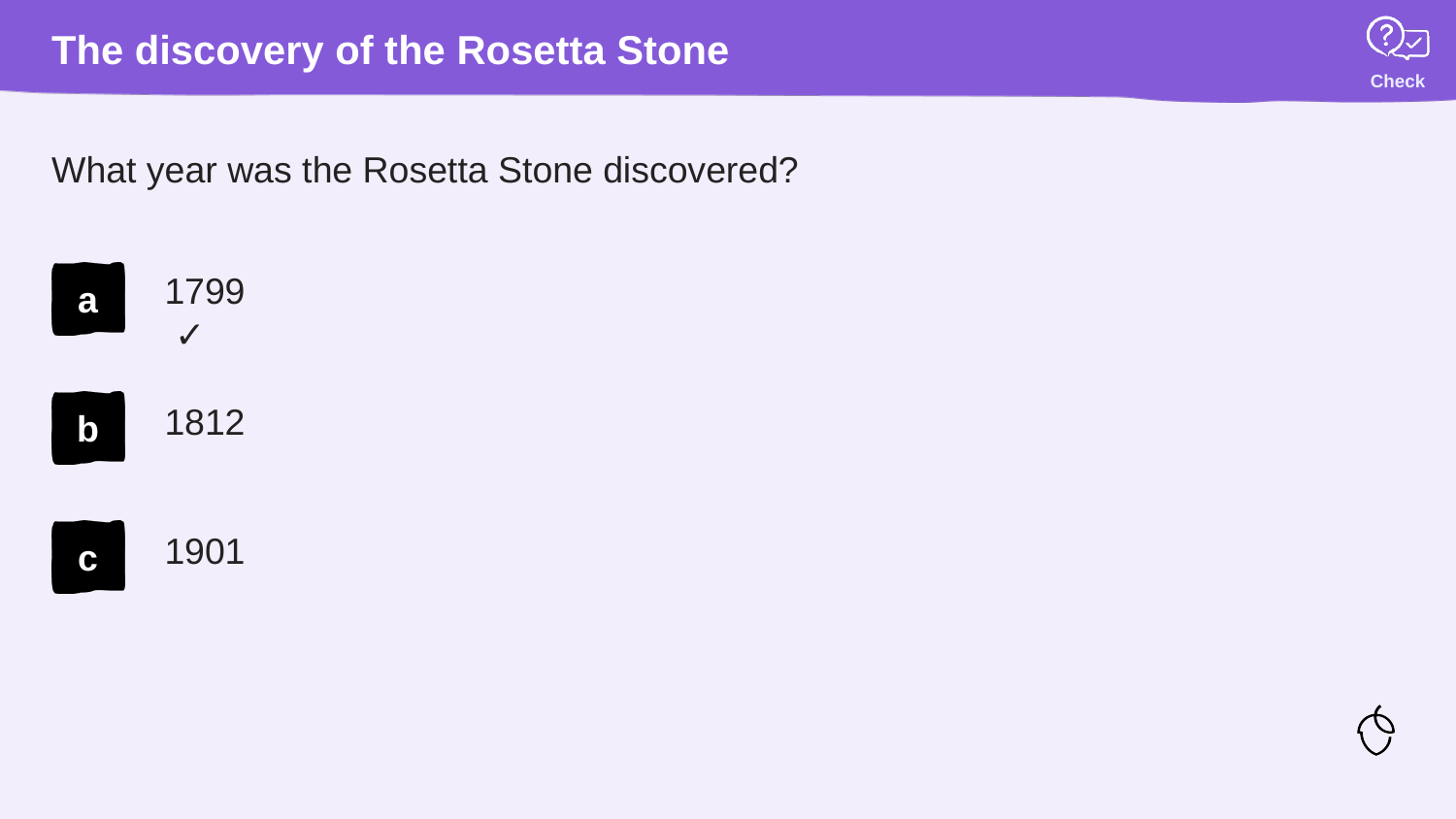

The discovery of the Rosetta Stone
# What year was the Rosetta Stone discovered?
1799
 ✓
1812

1901